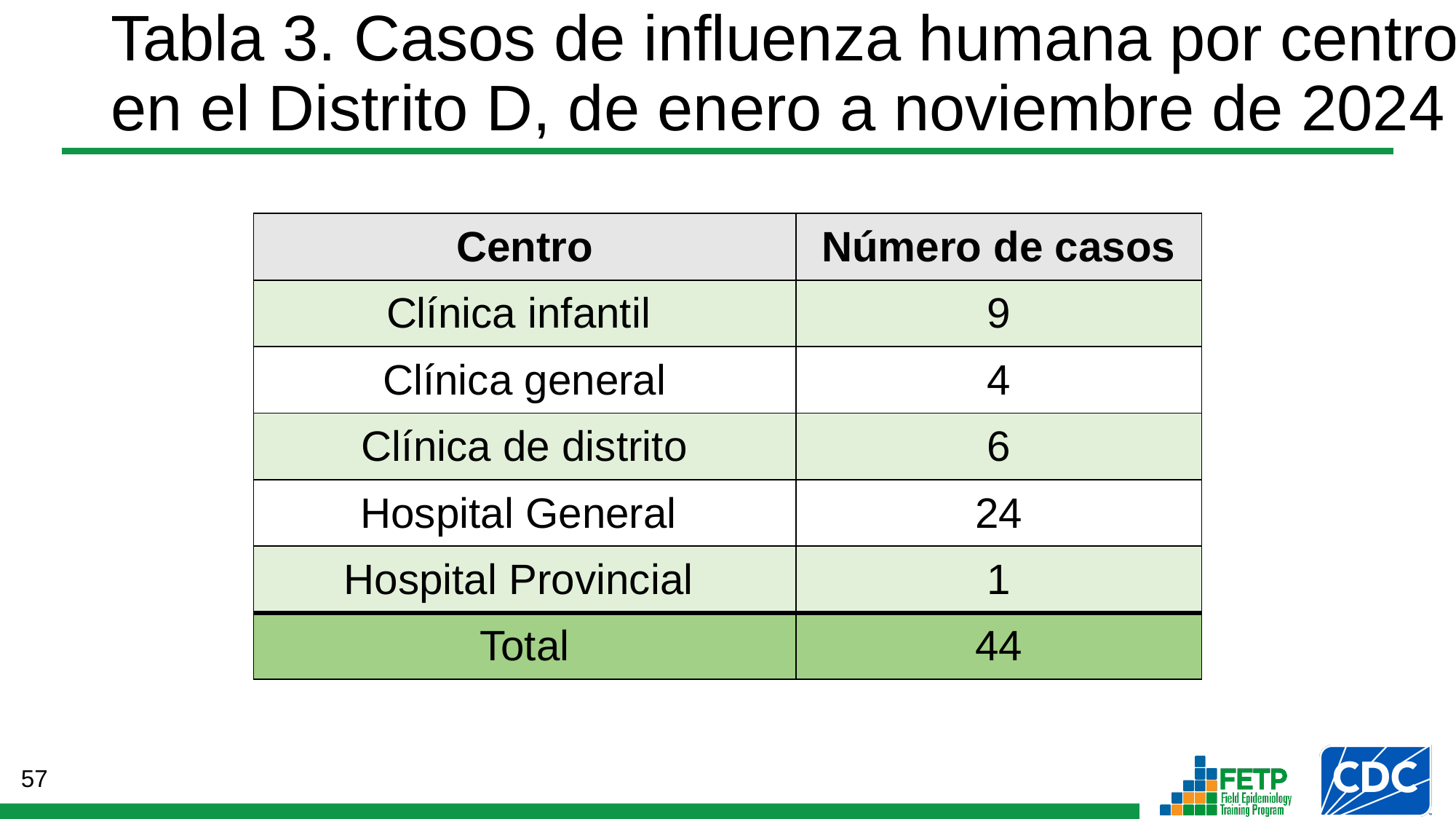

# Tabla 3. Casos de influenza humana por centro en el Distrito D, de enero a noviembre de 2024
| Centro | Número de casos |
| --- | --- |
| Clínica infantil | 9 |
| Clínica general | 4 |
| Clínica de distrito | 6 |
| Hospital General | 24 |
| Hospital Provincial | 1 |
| Total | 44 |